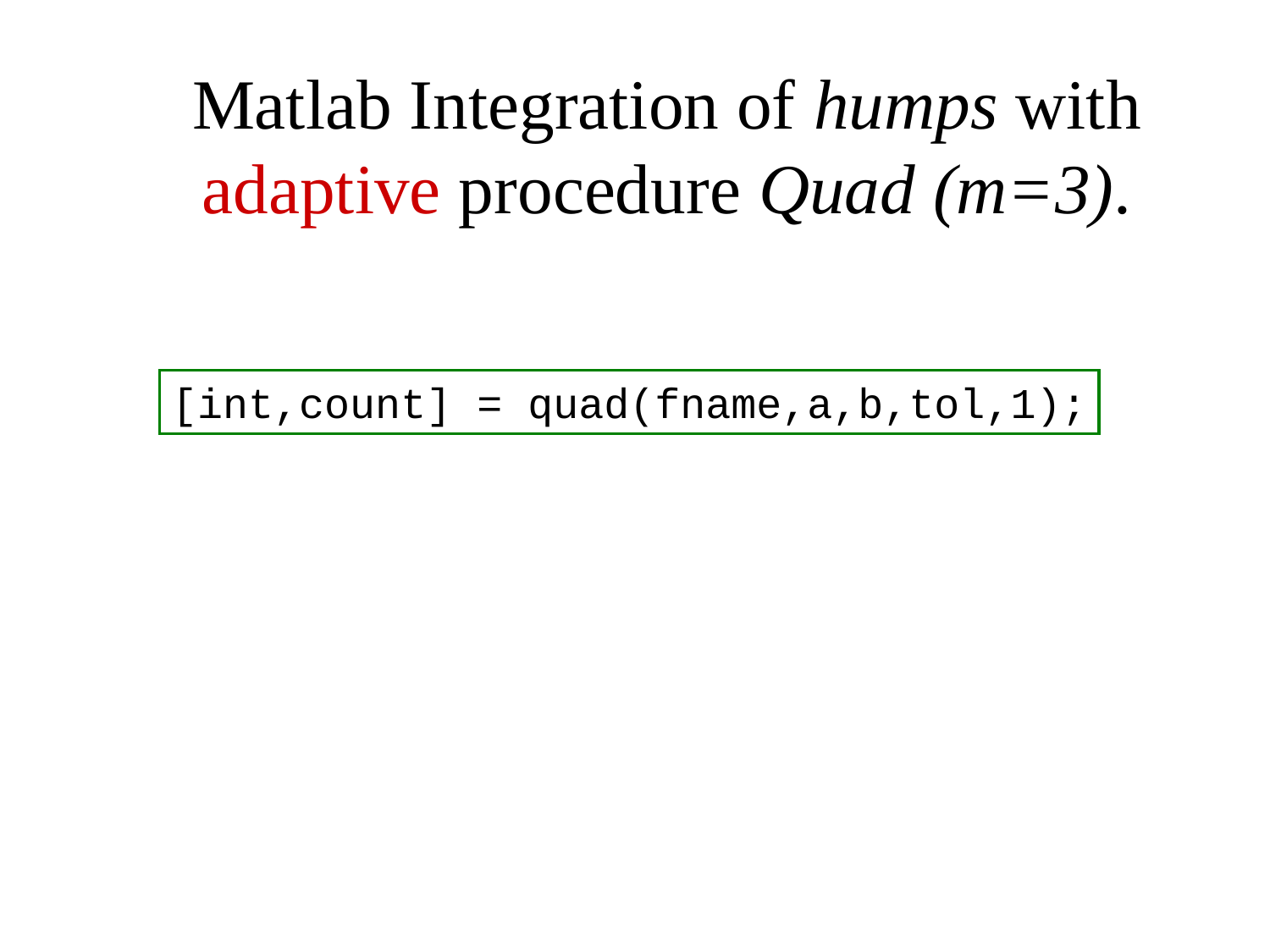

# Matlab Integration of humps with adaptive procedure Quad (m=3).
[int,count] = quad(fname,a,b,tol,1);